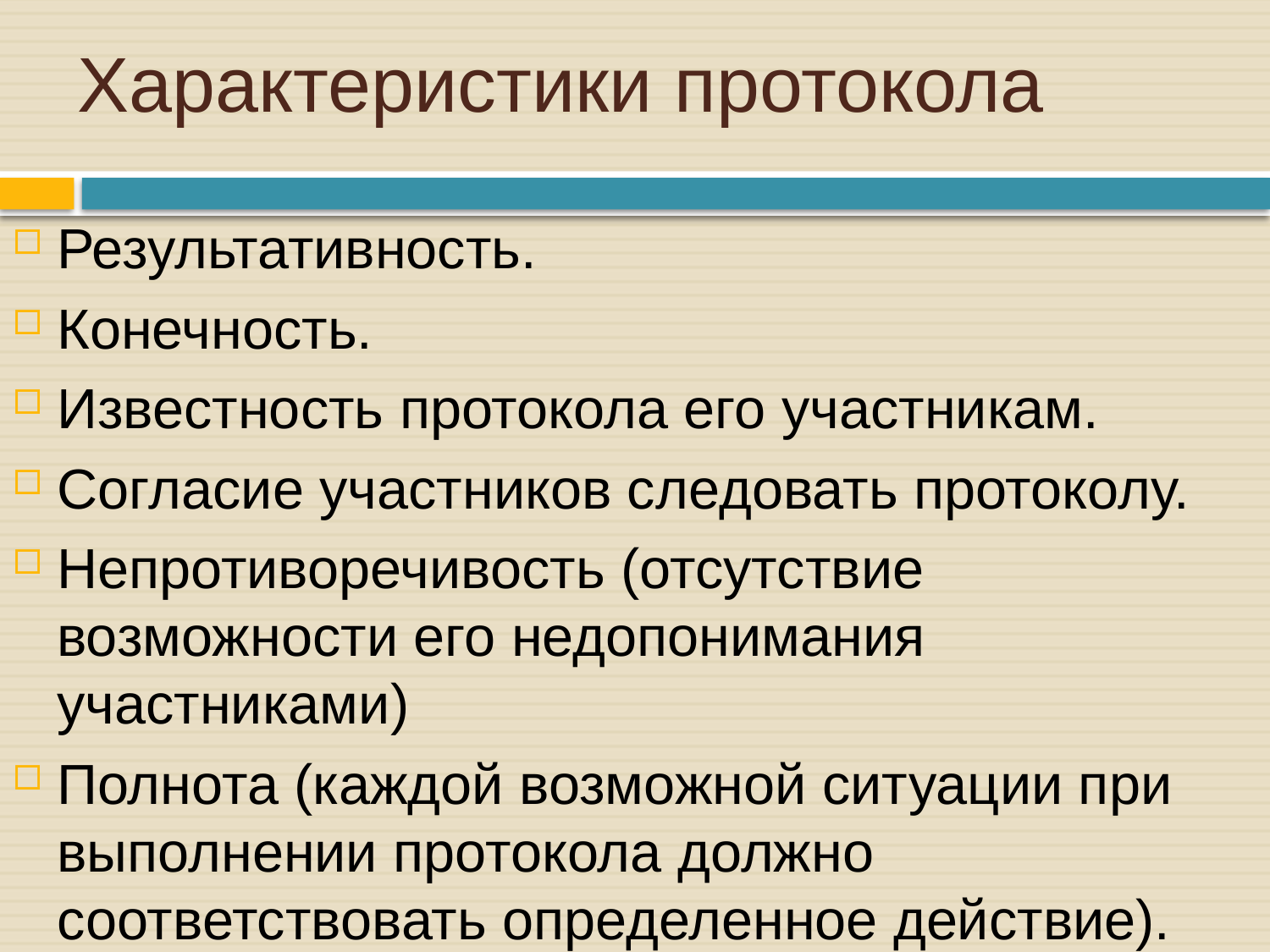

# Характеристики протокола
Результативность.
Конечность.
Известность протокола его участникам.
Согласие участников следовать протоколу.
Непротиворечивость (отсутствие возможности его недопонимания участниками)
Полнота (каждой возможной ситуации при выполнении протокола должно соответствовать определенное действие).